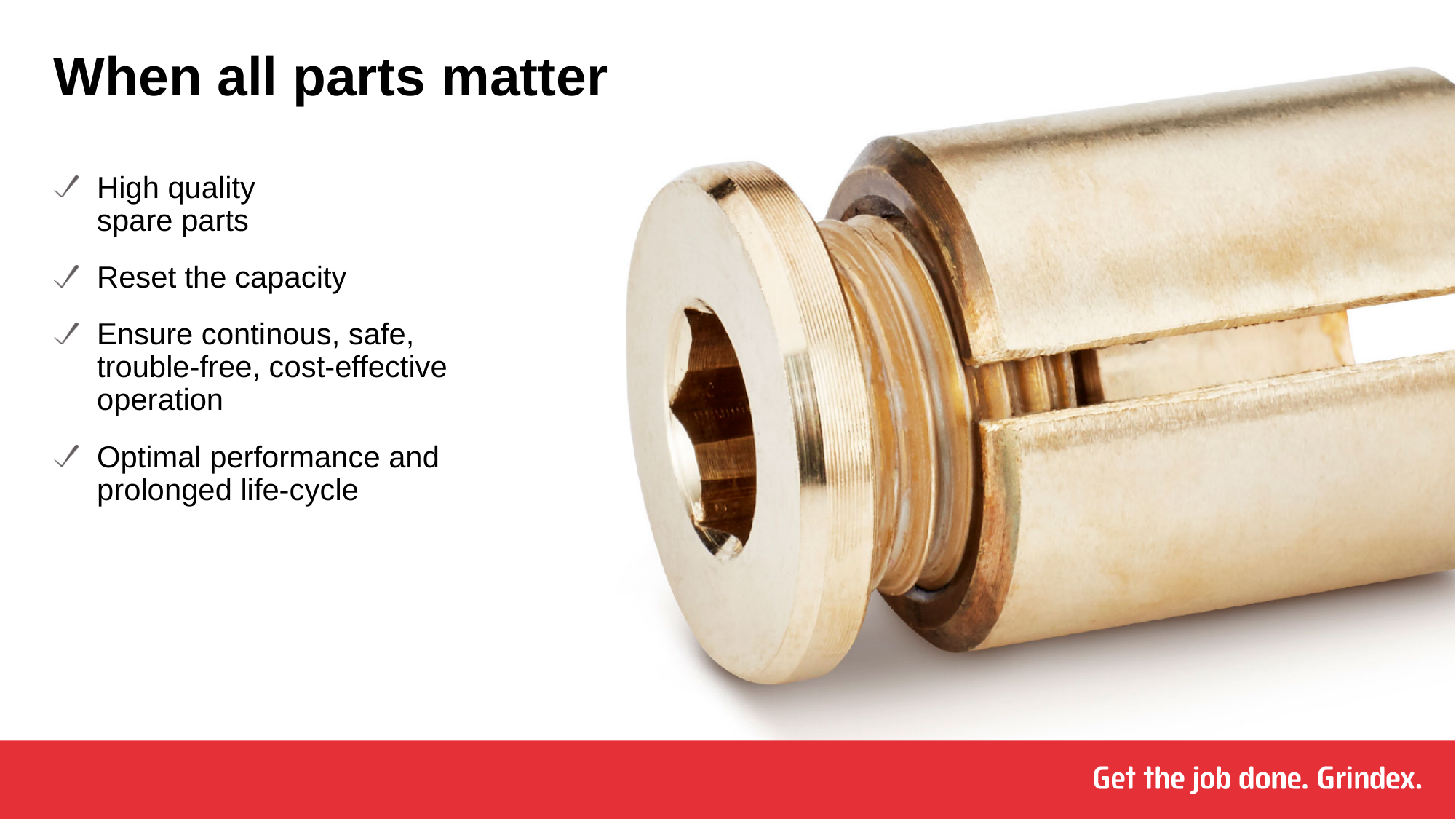

# When all parts matter
High quality
spare parts
Reset the capacity
Ensure continous, safe, trouble-free, cost-effective operation
Optimal performance and prolonged life-cycle